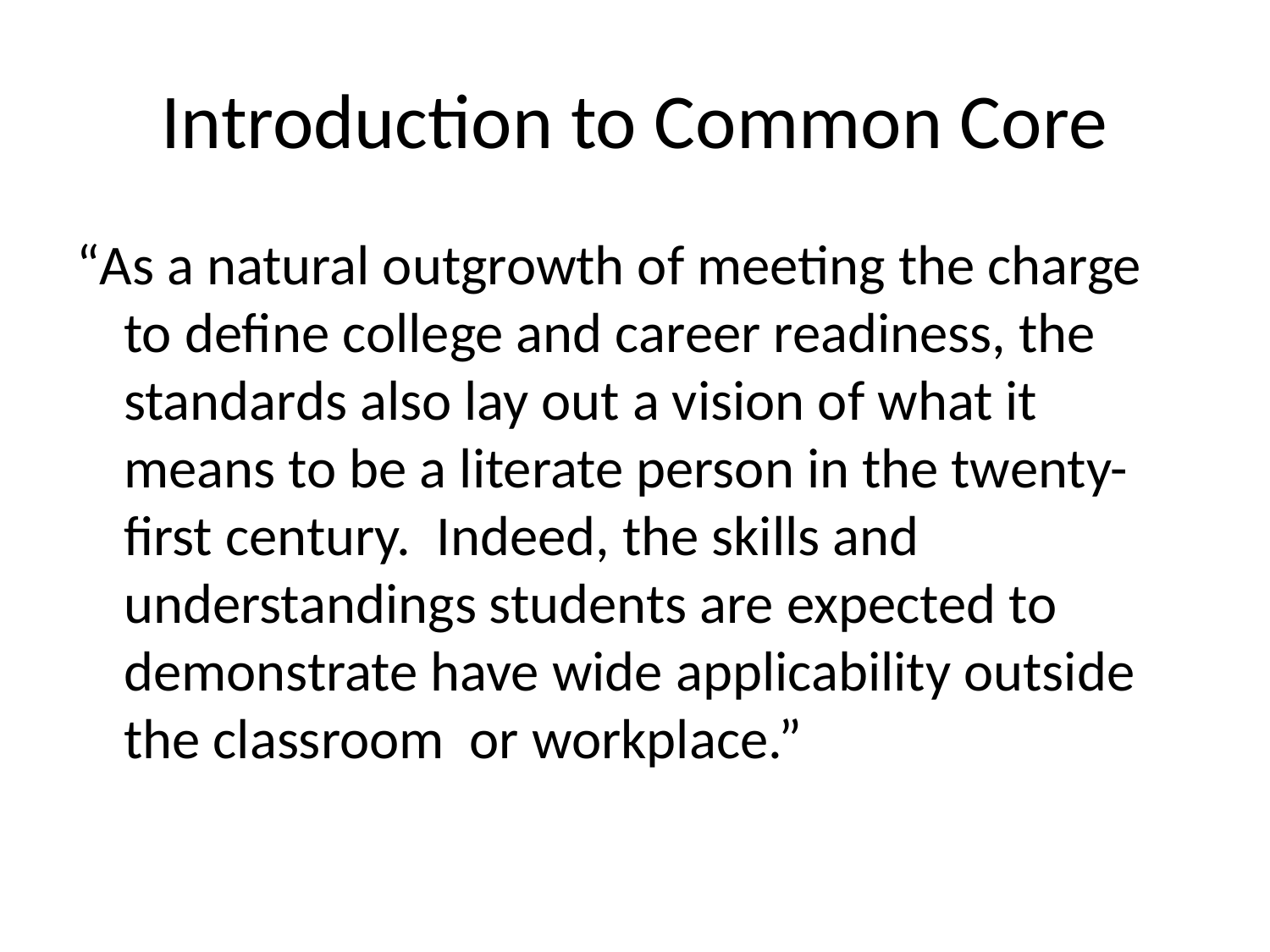

# Introduction to Common Core
“As a natural outgrowth of meeting the charge to define college and career readiness, the standards also lay out a vision of what it means to be a literate person in the twenty-first century.  Indeed, the skills and understandings students are expected to demonstrate have wide applicability outside the classroom  or workplace.”